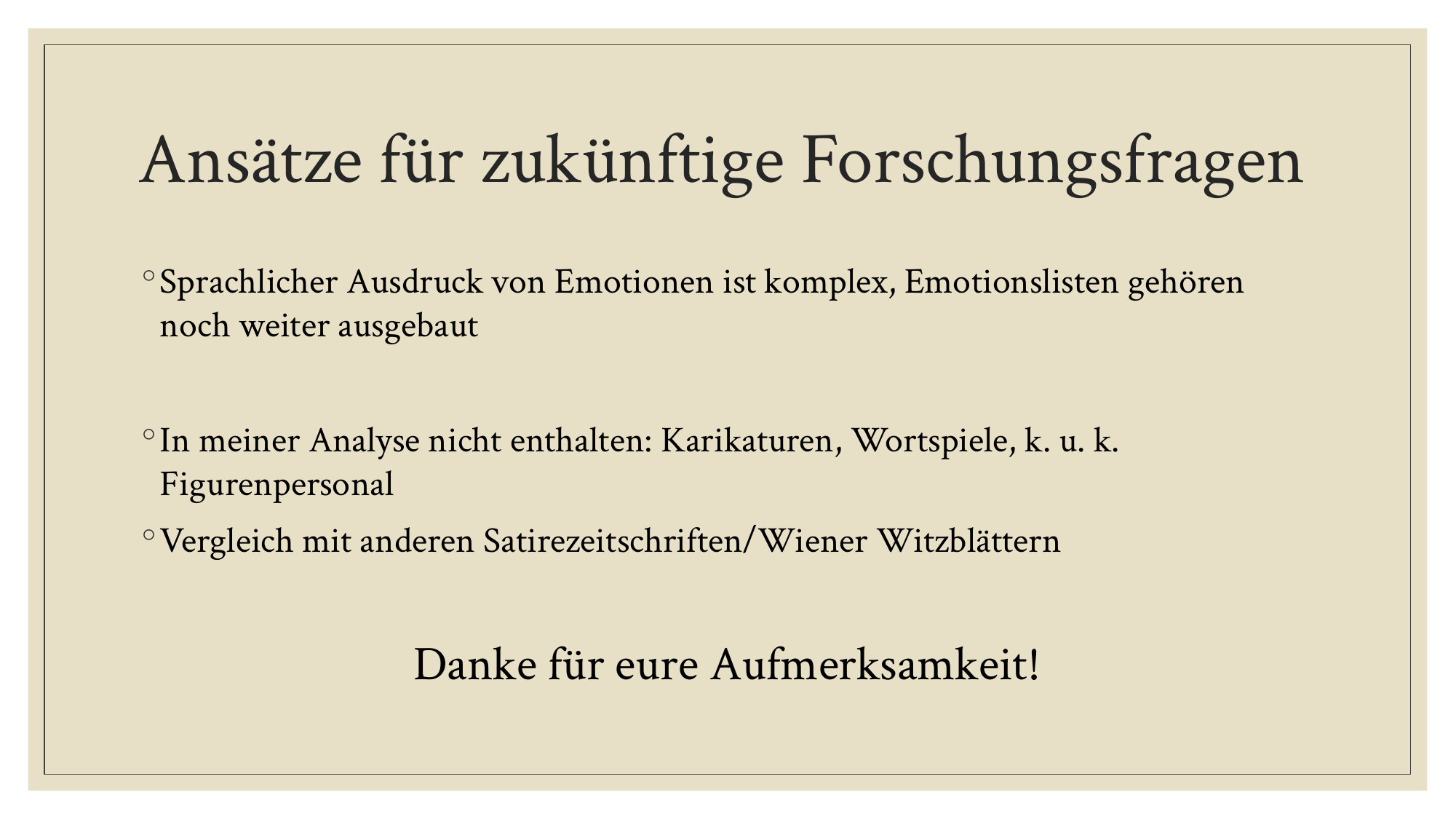

# Ansätze für zukünftige Forschungsfragen
Sprachlicher Ausdruck von Emotionen ist komplex, Emotionslisten gehören noch weiter ausgebaut

In meiner Analyse nicht enthalten: Karikaturen, Wortspiele, k. u. k. Figurenpersonal
Vergleich mit anderen Satirezeitschriften/Wiener Witzblättern

Danke für eure Aufmerksamkeit!